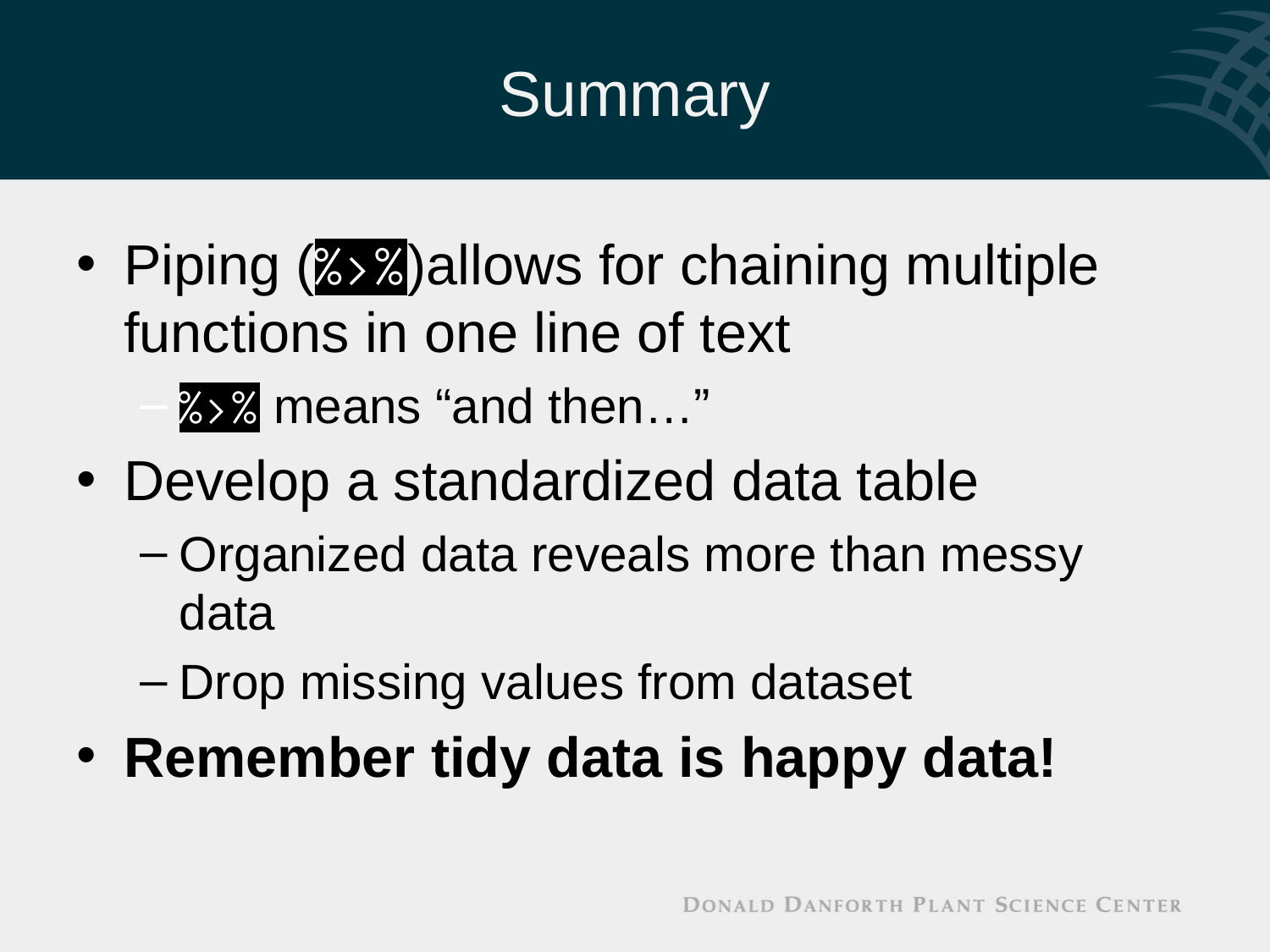

# Summary
Piping (%>%)allows for chaining multiple functions in one line of text
%>% means “and then…”
Develop a standardized data table
Organized data reveals more than messy data
Drop missing values from dataset
Remember tidy data is happy data!